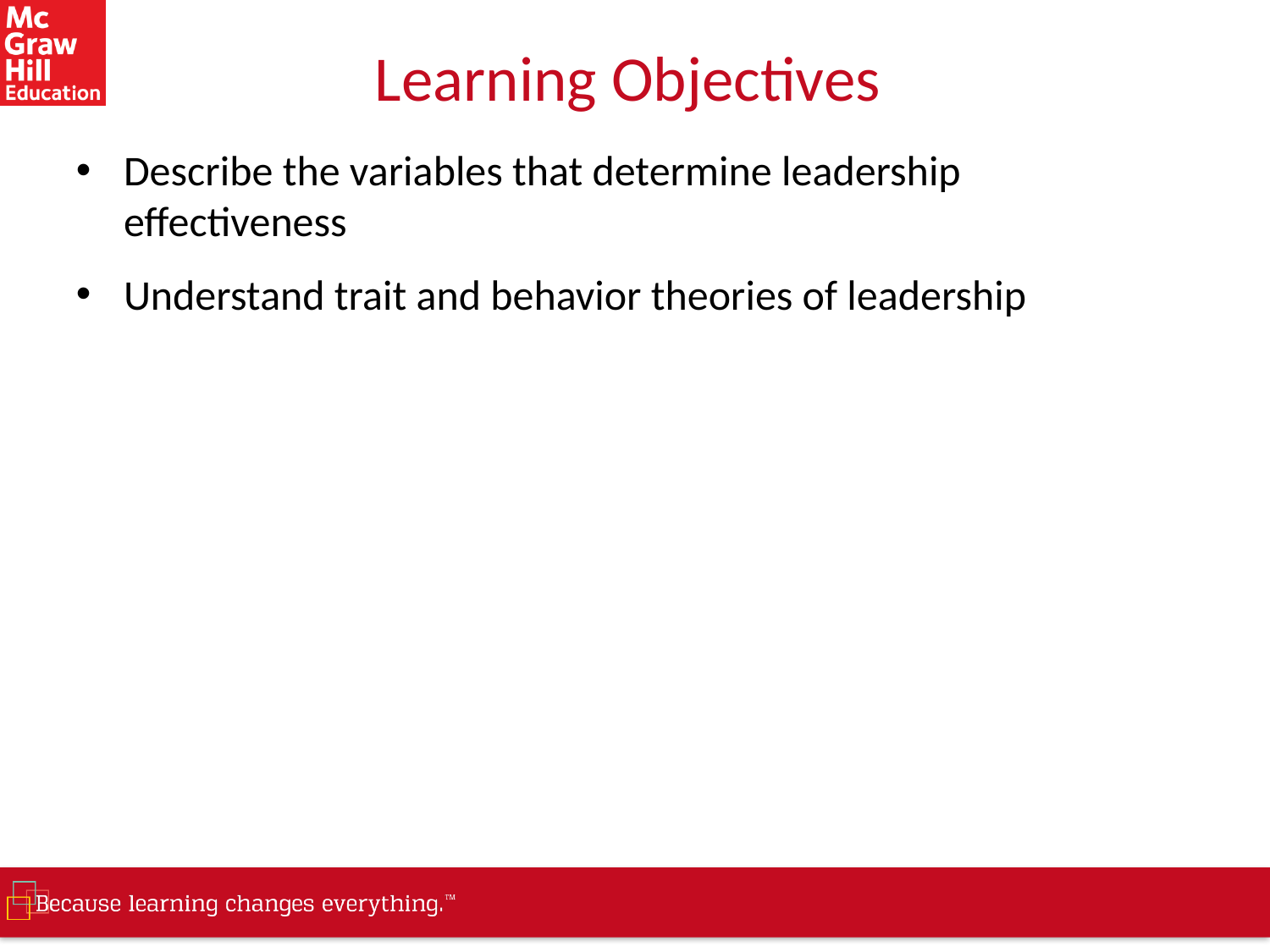

# Learning Objectives
Describe the variables that determine leadership effectiveness
Understand trait and behavior theories of leadership